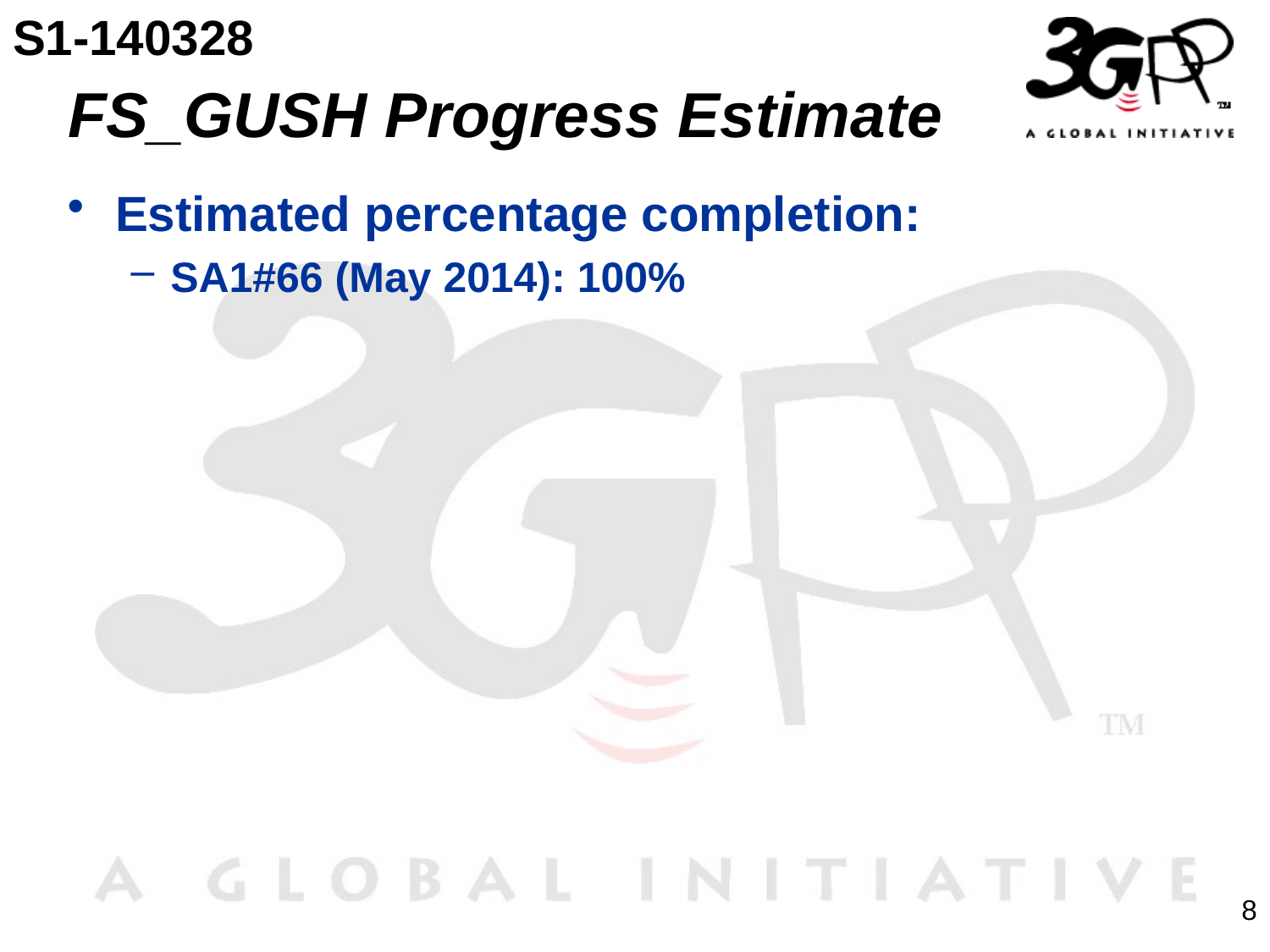

S1-140328
# FS_GUSH Progress Estimate
Estimated percentage completion:
SA1#66 (May 2014): 100%
8